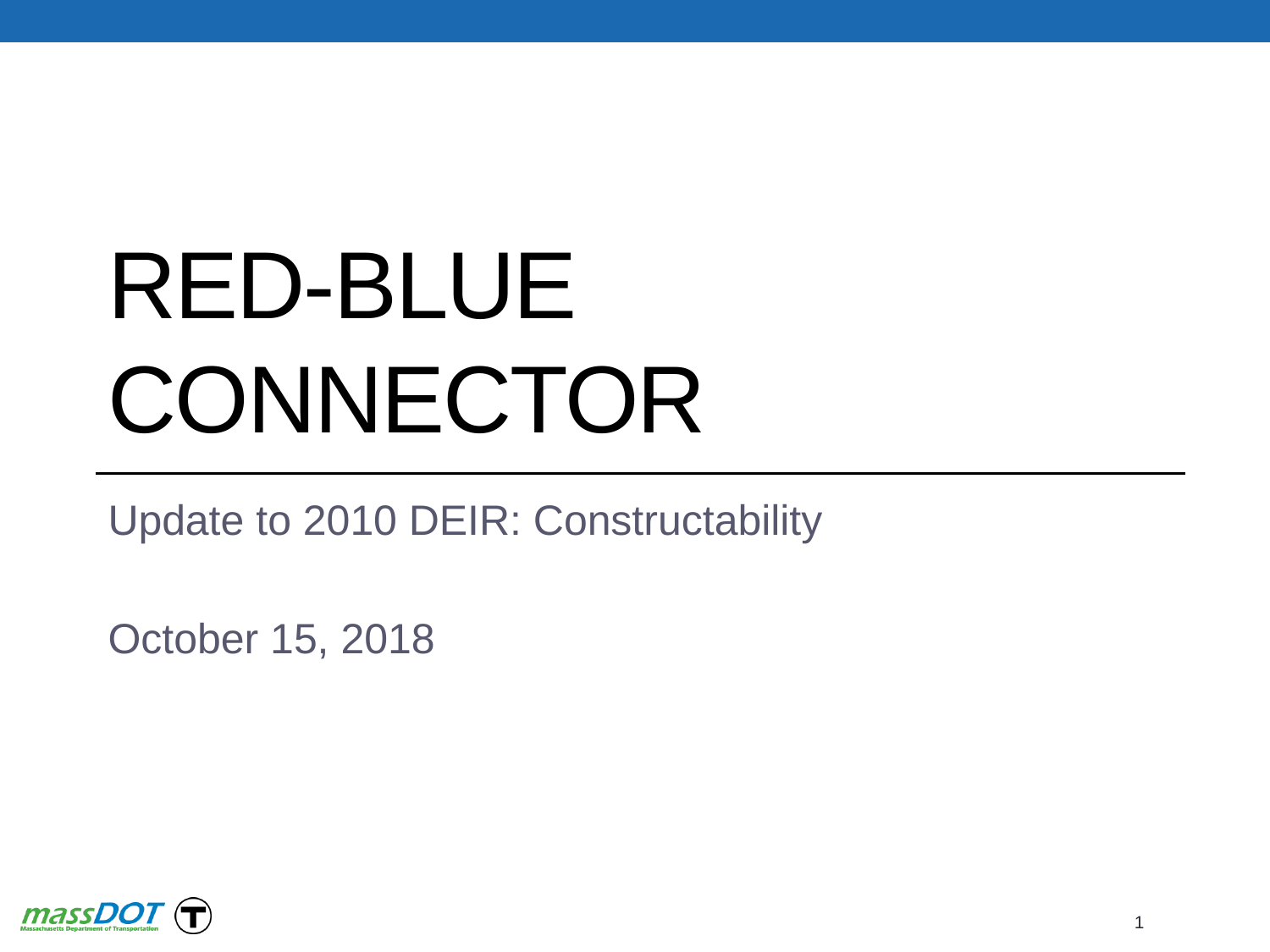

# Red-Blue connector
Update to 2010 DEIR: Constructability

October 15, 2018

1